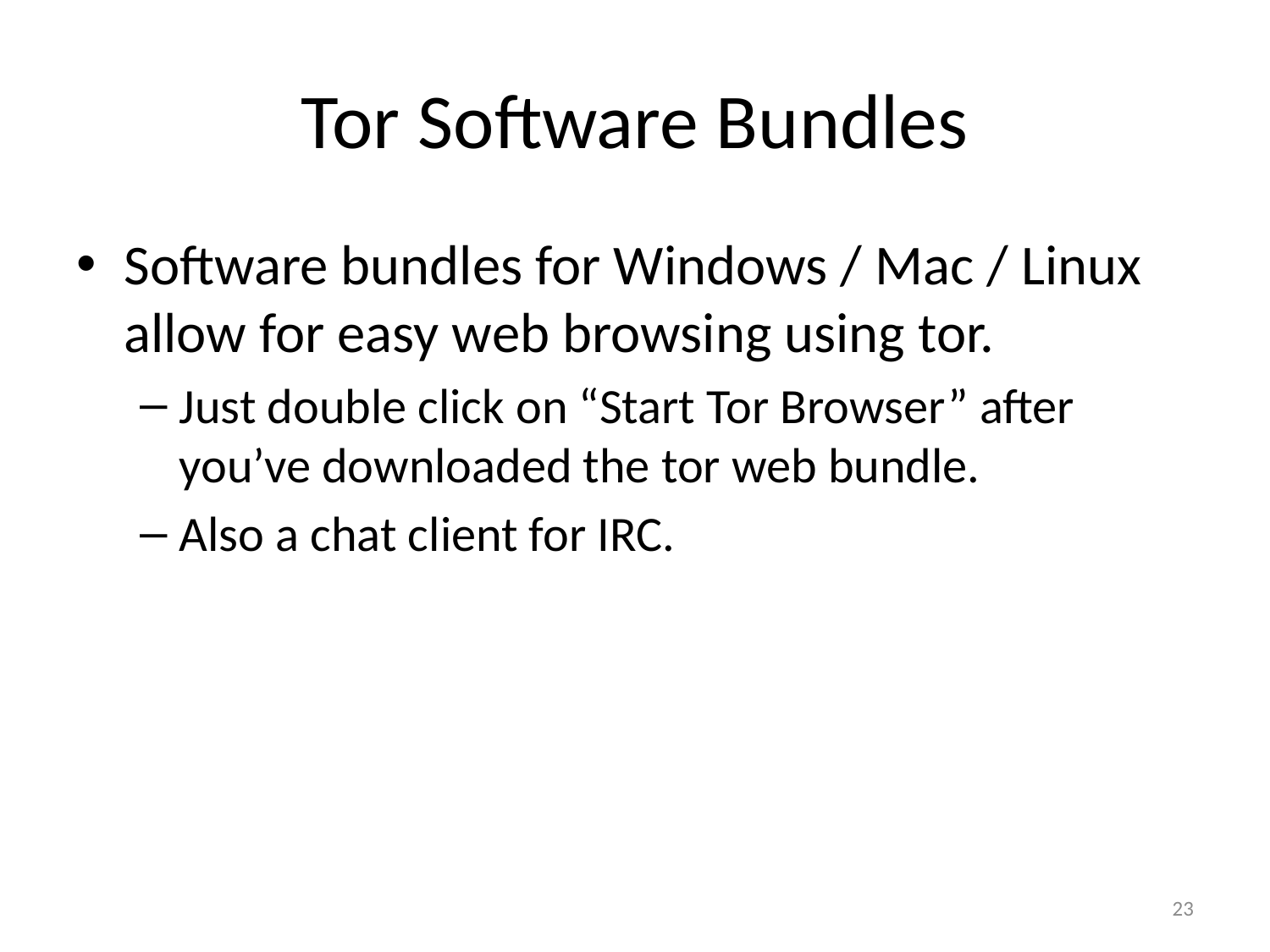

# Tor Software Bundles
Software bundles for Windows / Mac / Linux allow for easy web browsing using tor.
Just double click on “Start Tor Browser” after you’ve downloaded the tor web bundle.
Also a chat client for IRC.
23